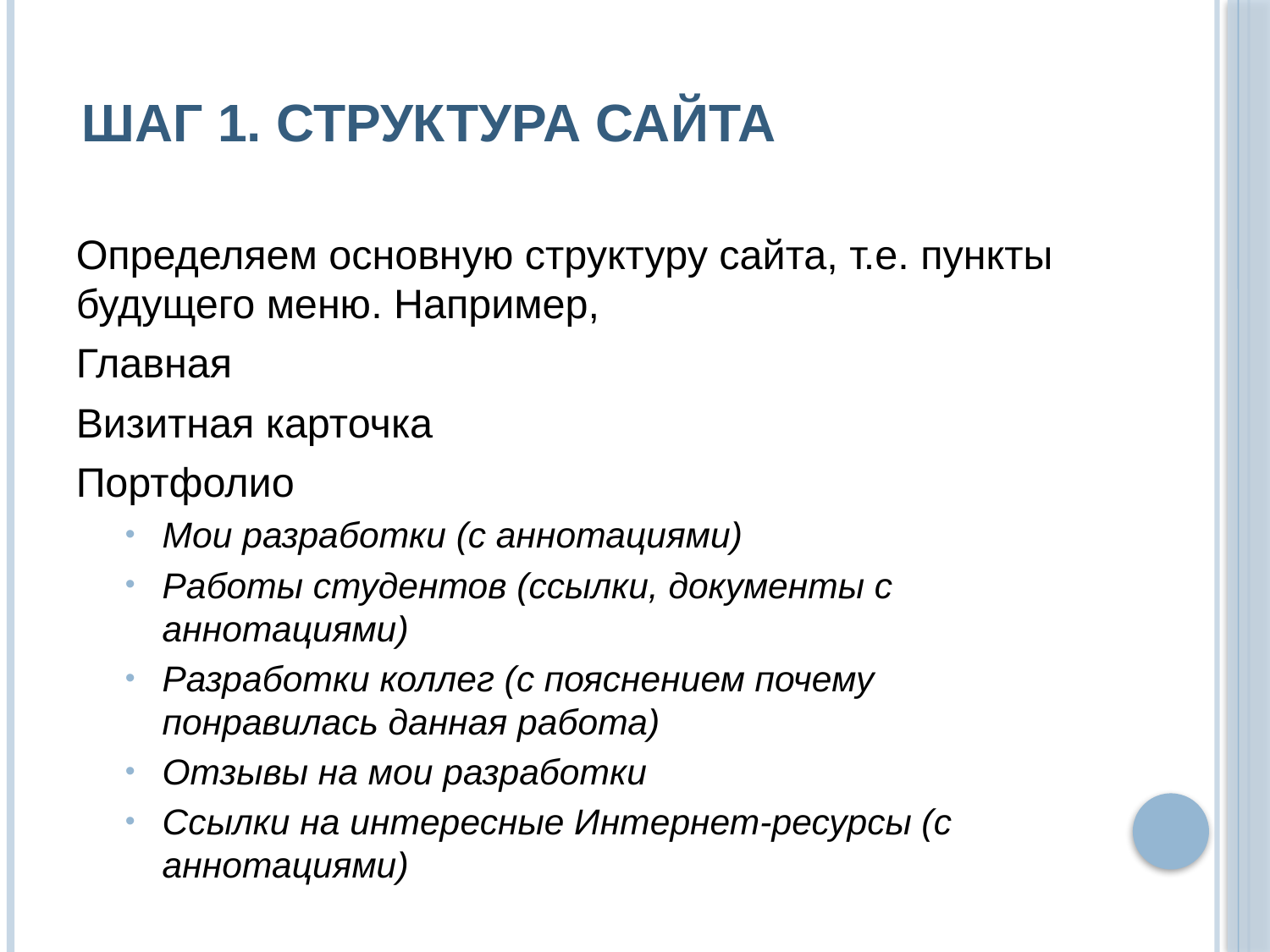

# Шаг 1. Структура сайта
Определяем основную структуру сайта, т.е. пункты будущего меню. Например,
Главная
Визитная карточка
Портфолио
Мои разработки (с аннотациями)
Работы студентов (ссылки, документы с аннотациями)
Разработки коллег (с пояснением почему понравилась данная работа)
Отзывы на мои разработки
Ссылки на интересные Интернет-ресурсы (с аннотациями)